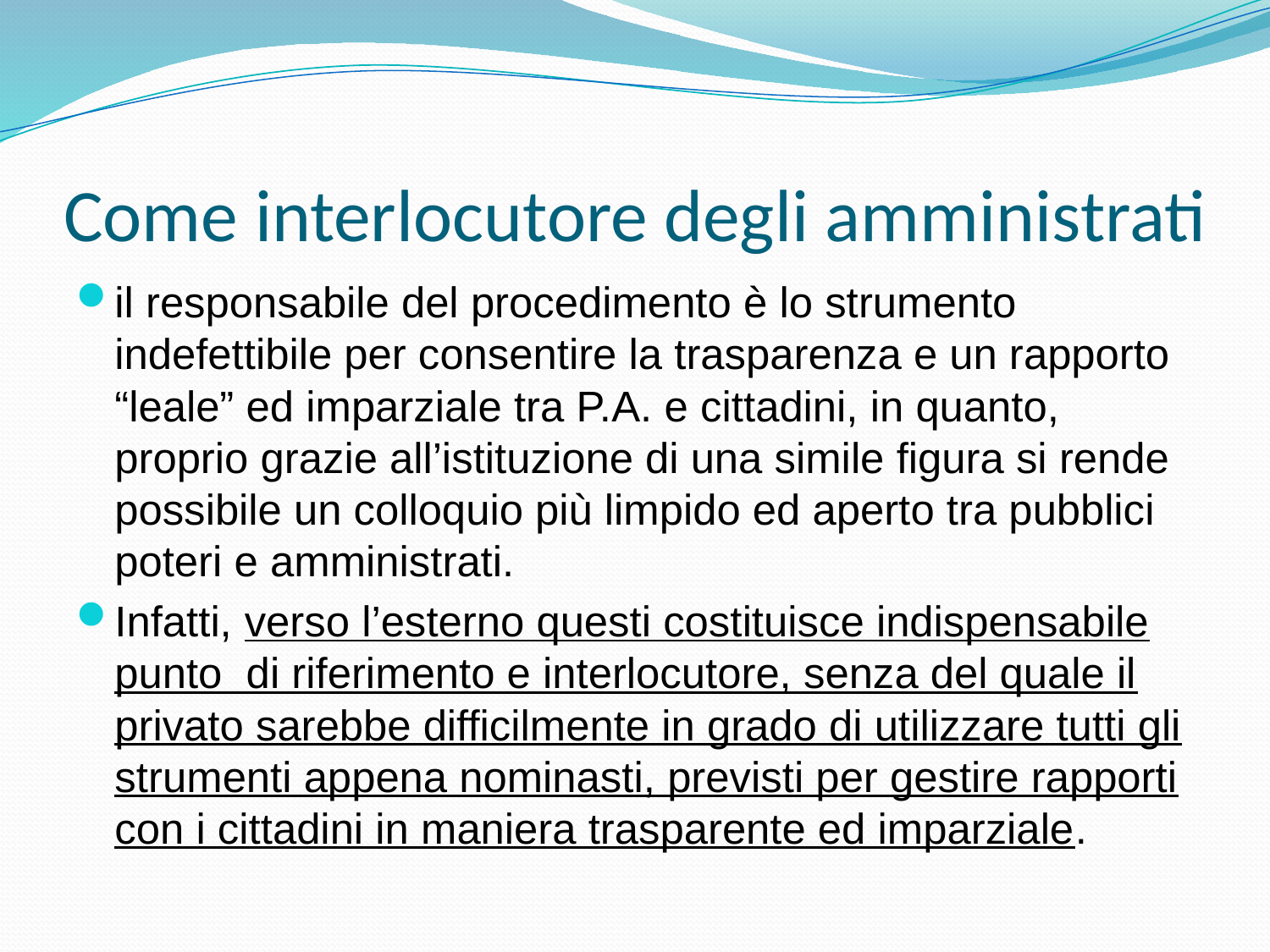

# Come interlocutore degli amministrati
il responsabile del procedimento è lo strumento indefettibile per consentire la trasparenza e un rapporto “leale” ed imparziale tra P.A. e cittadini, in quanto, proprio grazie all’istituzione di una simile figura si rende possibile un colloquio più limpido ed aperto tra pubblici poteri e amministrati.
Infatti, verso l’esterno questi costituisce indispensabile punto  di riferimento e interlocutore, senza del quale il privato sarebbe difficilmente in grado di utilizzare tutti gli strumenti appena nominasti, previsti per gestire rapporti con i cittadini in maniera trasparente ed imparziale.